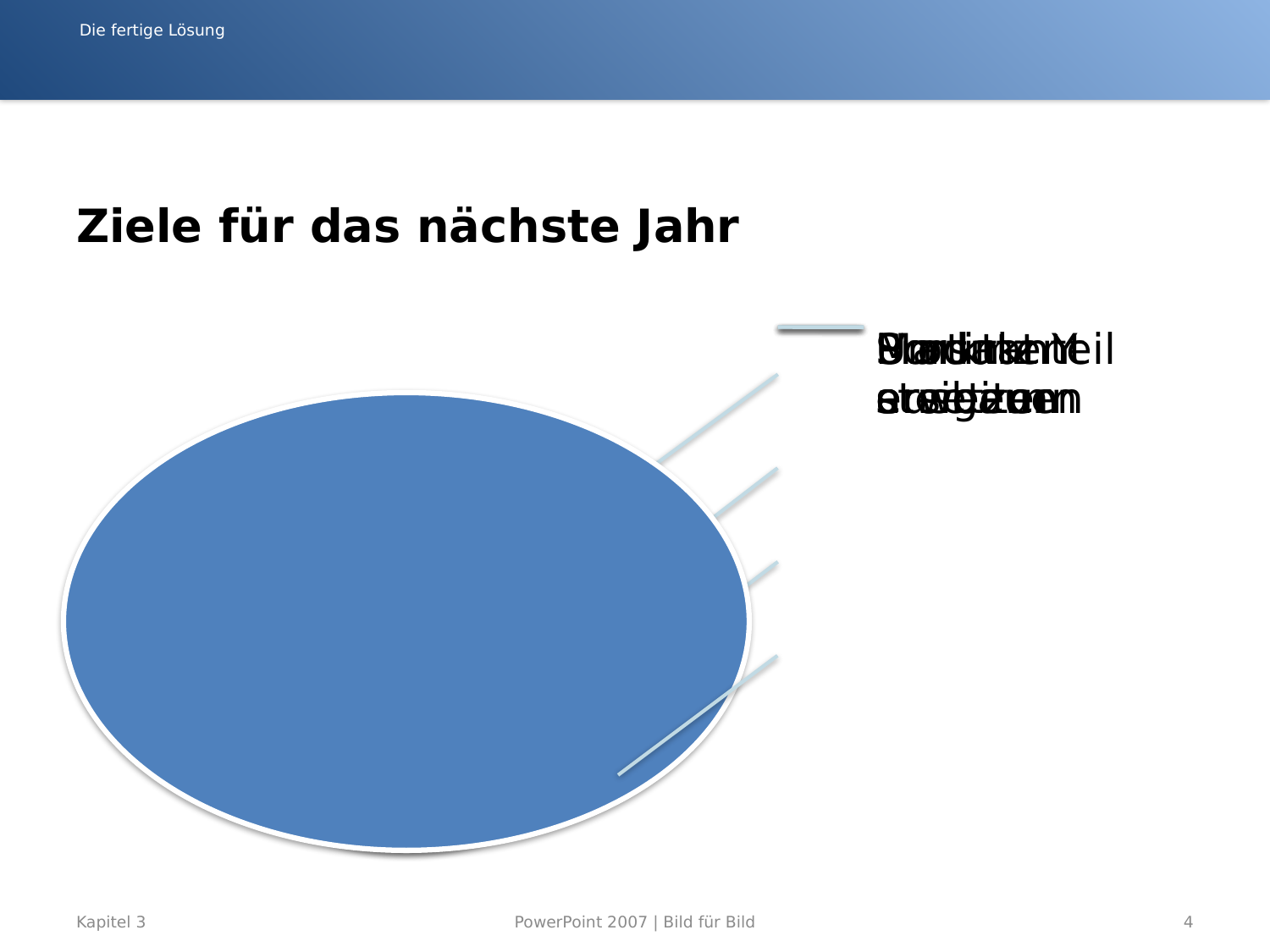

Die fertige Lösung
# Ziele für das nächste Jahr

PowerPoint 2007 | Bild für Bild
Kapitel 3
4